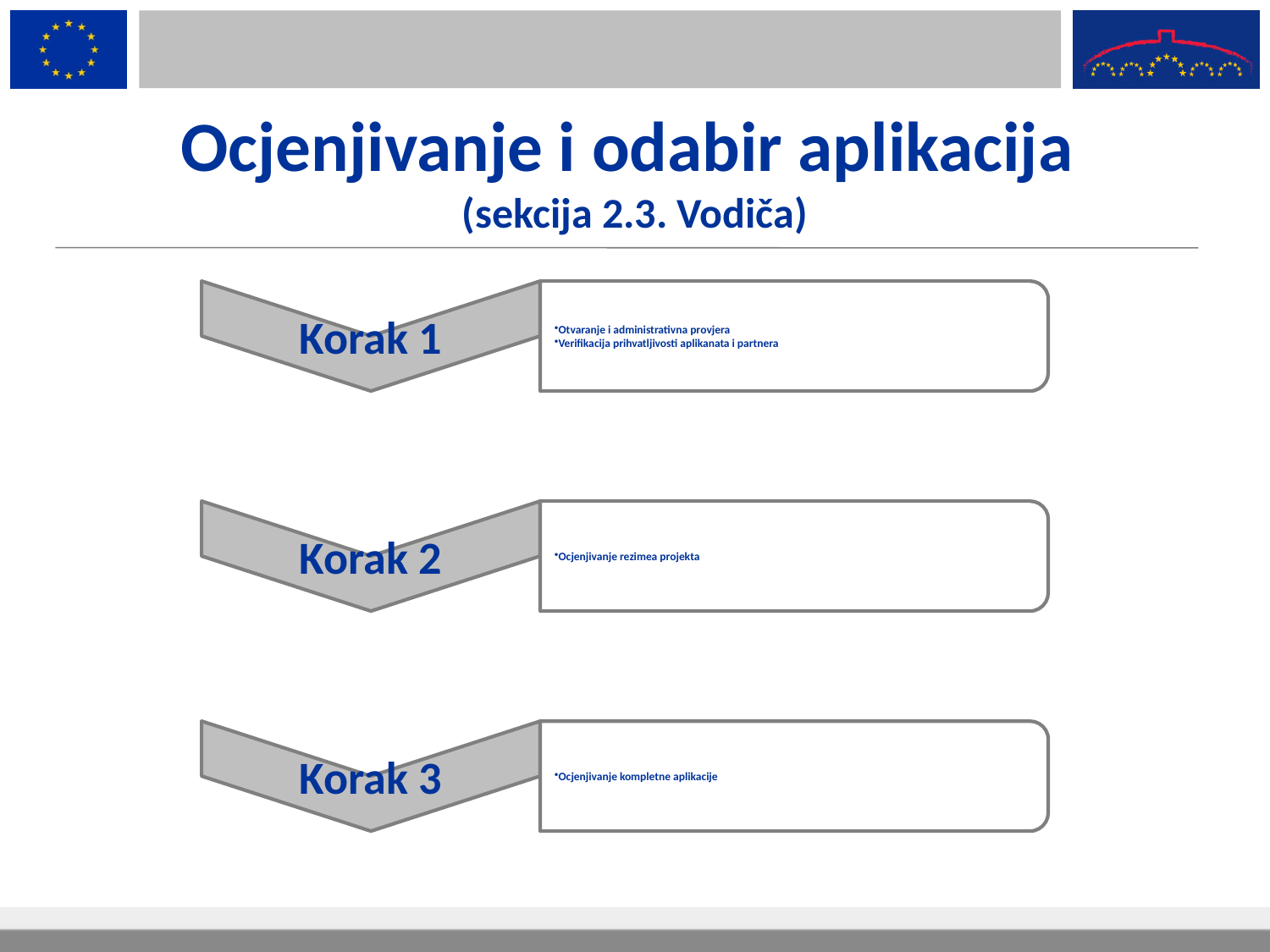

# Ocjenjivanje i odabir aplikacija (sekcija 2.3. Vodiča)
Korak 1
Otvaranje i administrativna provjera
Verifikacija prihvatljivosti aplikanata i partnera
Korak 2
Ocjenjivanje rezimea projekta
Korak 3
Ocjenjivanje kompletne aplikacije